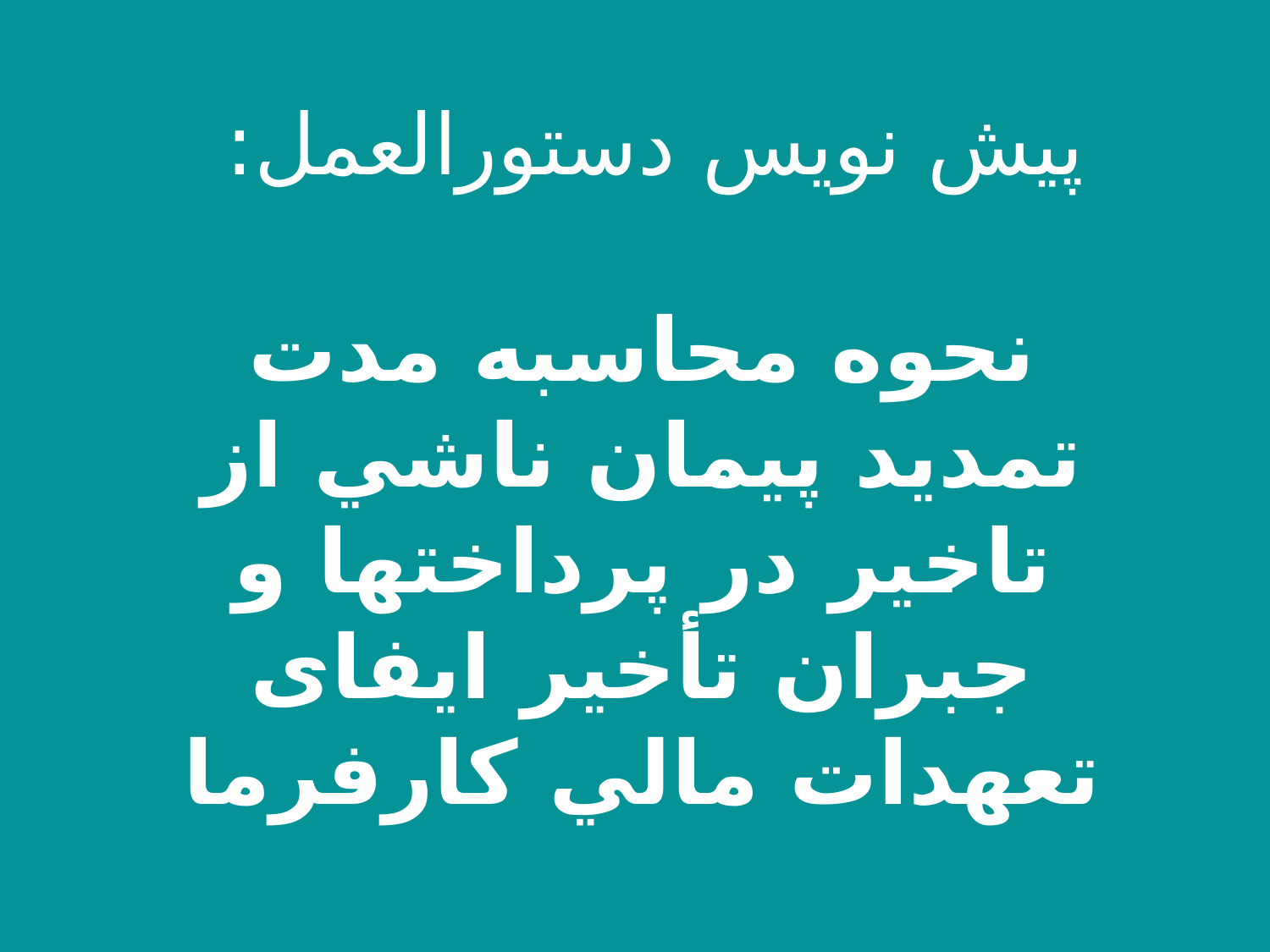

پیش نویس دستورالعمل:

نحوه محاسبه مدت تمديد پيمان ناشي از تاخير در پرداختها و جبران تأخير ایفای تعهدات مالي كارفرما